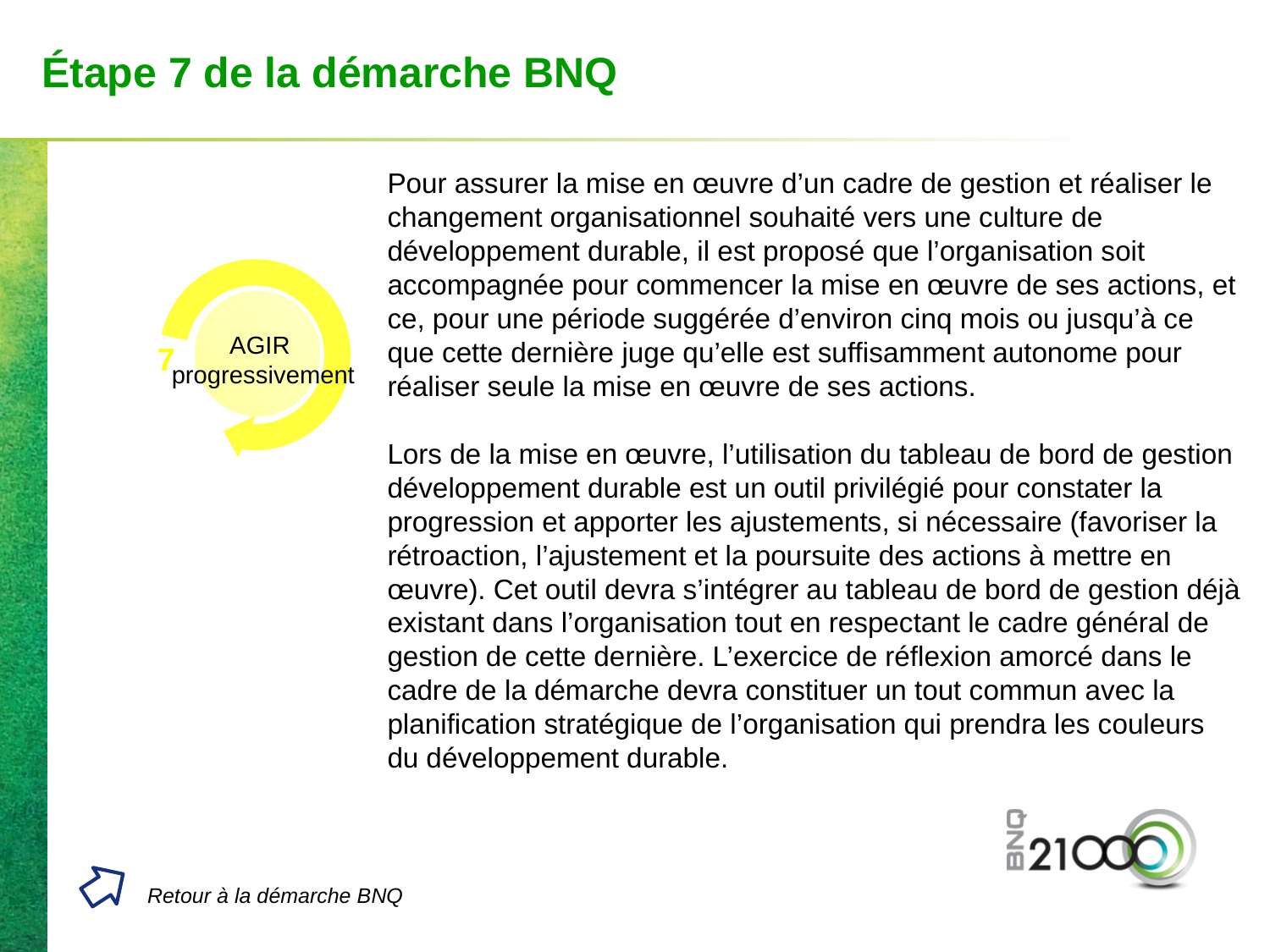

# Étape 7 de la démarche BNQ
Pour assurer la mise en œuvre d’un cadre de gestion et réaliser le changement organisationnel souhaité vers une culture de développement durable, il est proposé que l’organisation soit accompagnée pour commencer la mise en œuvre de ses actions, et ce, pour une période suggérée d’environ cinq mois ou jusqu’à ce que cette dernière juge qu’elle est suffisamment autonome pour réaliser seule la mise en œuvre de ses actions.

Lors de la mise en œuvre, l’utilisation du tableau de bord de gestion développement durable est un outil privilégié pour constater la progression et apporter les ajustements, si nécessaire (favoriser la rétroaction, l’ajustement et la poursuite des actions à mettre en œuvre). Cet outil devra s’intégrer au tableau de bord de gestion déjà existant dans l’organisation tout en respectant le cadre général de gestion de cette dernière. L’exercice de réflexion amorcé dans le cadre de la démarche devra constituer un tout commun avec la planification stratégique de l’organisation qui prendra les couleurs du développement durable.

AGIR
 progressivement
7

Retour à la démarche BNQ